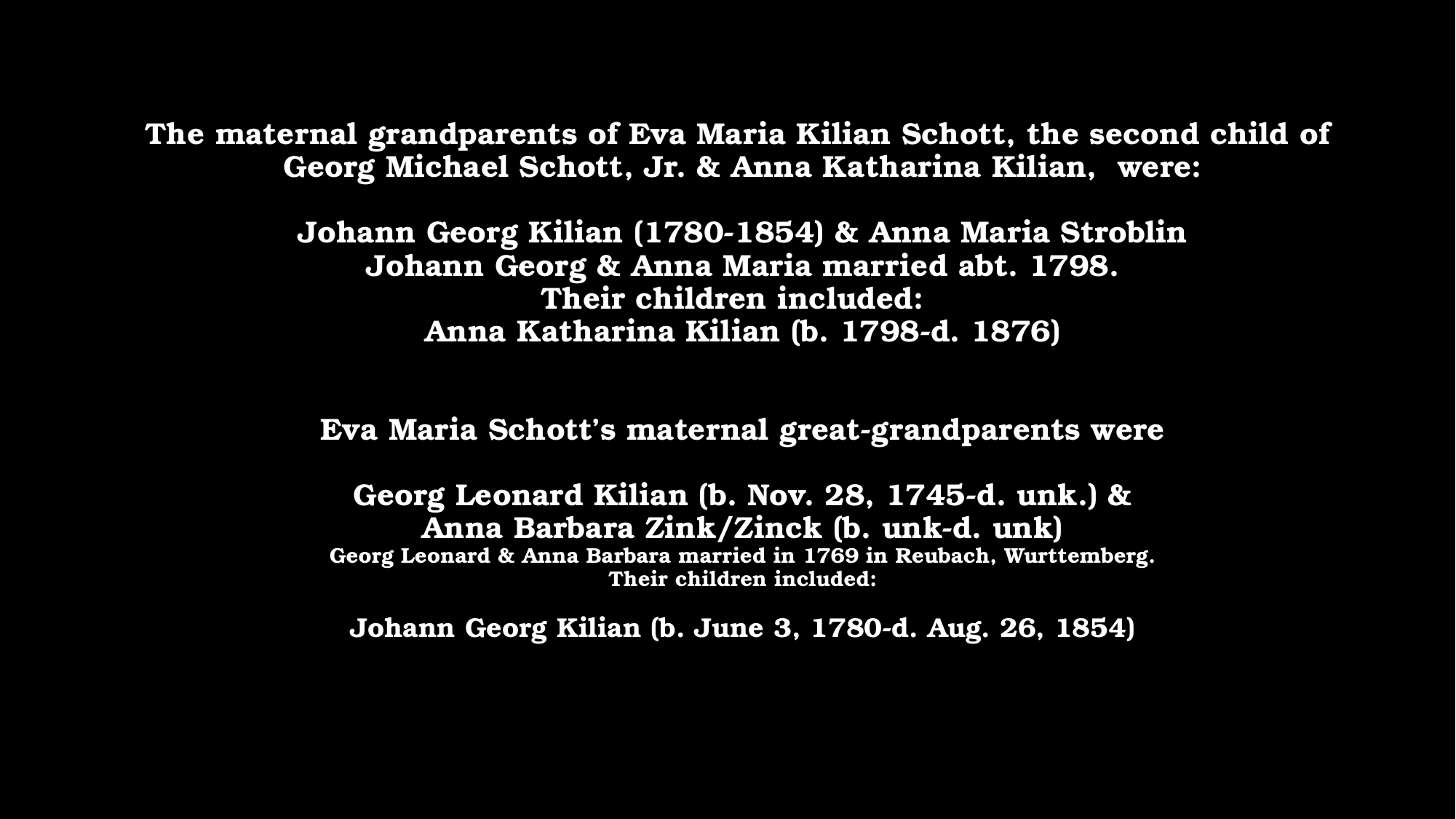

# The maternal grandparents of Eva Maria Kilian Schott, the second child of  Georg Michael Schott, Jr. & Anna Katharina Kilian,  were: Johann Georg Kilian (1780-1854) & Anna Maria Stroblin Johann Georg & Anna Maria married abt. 1798. Their children included: Anna Katharina Kilian (b. 1798-d. 1876) Eva Maria Schott’s maternal great-grandparents were Georg Leonard Kilian (b. Nov. 28, 1745-d. unk.) & Anna Barbara Zink/Zinck (b. unk-d. unk) Georg Leonard & Anna Barbara married in 1769 in Reubach, Wurttemberg. Their children included: Johann Georg Kilian (b. June 3, 1780-d. Aug. 26, 1854)